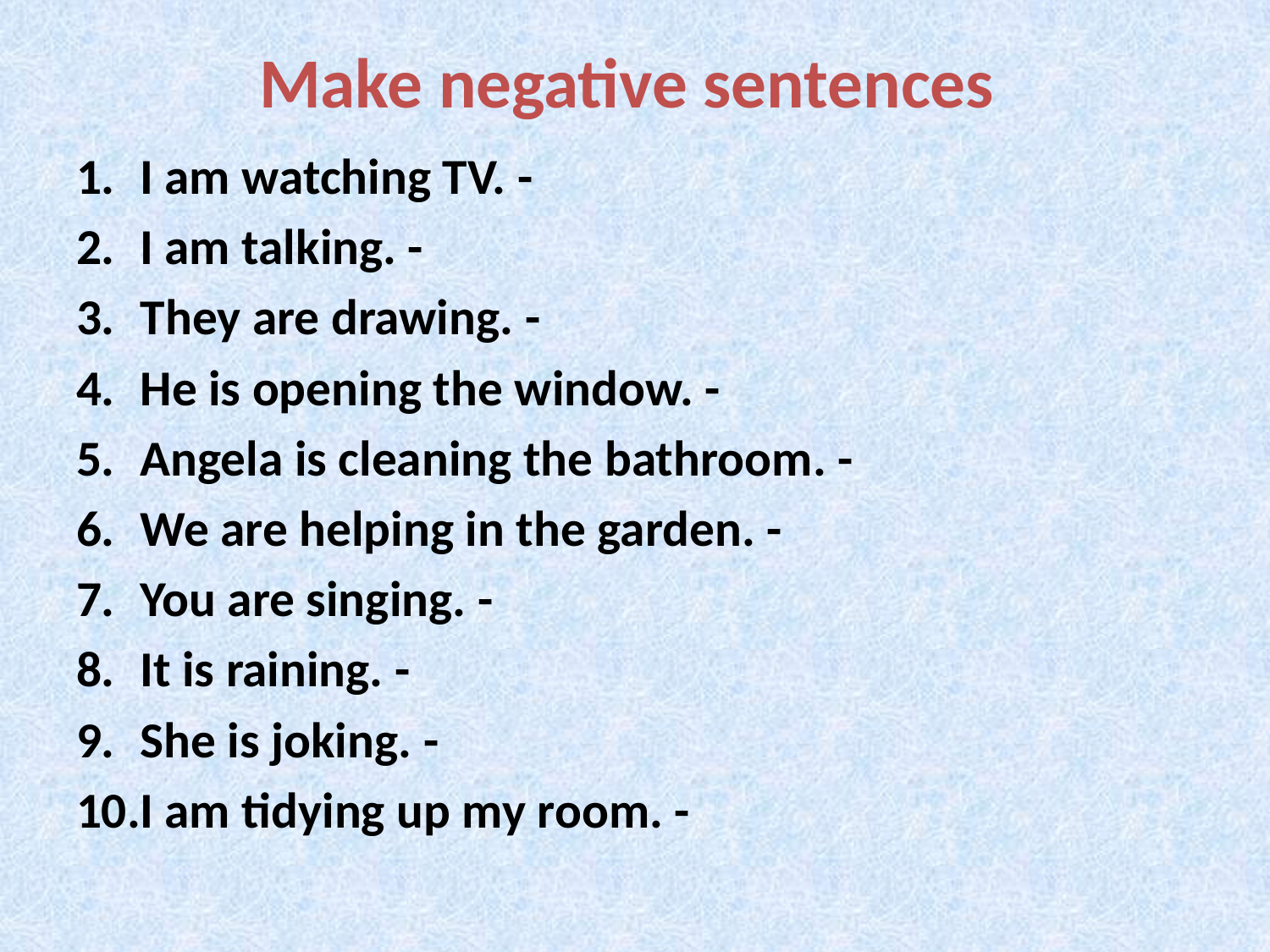

# Make negative sentences
I am watching TV. -
I am talking. -
They are drawing. -
He is opening the window. -
Angela is cleaning the bathroom. -
We are helping in the garden. -
You are singing. -
It is raining. -
She is joking. -
I am tidying up my room. -